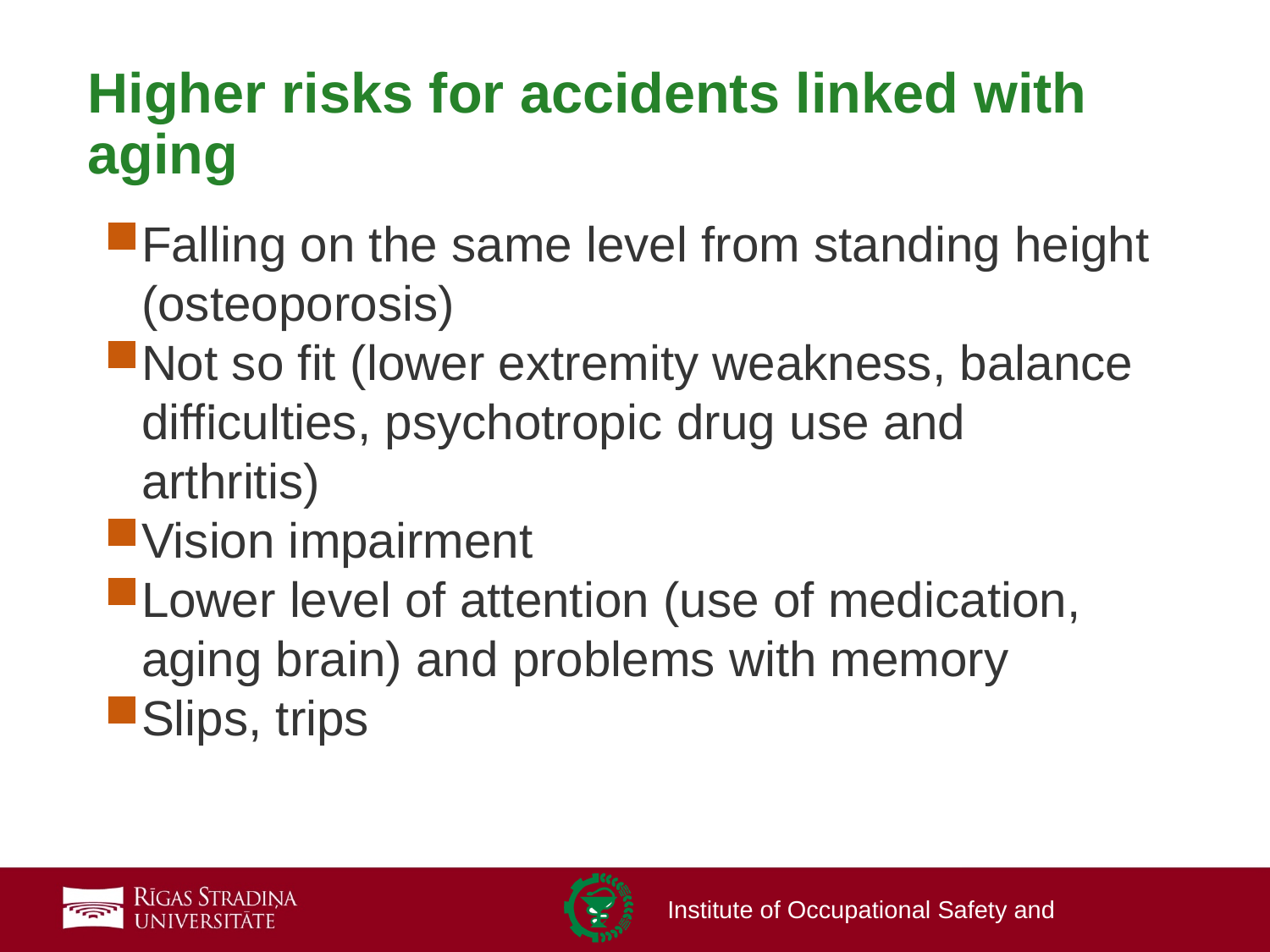

# Higher risks for accidents linked with aging
Falling on the same level from standing height (osteoporosis)
Not so fit (lower extremity weakness, balance diﬃculties, psychotropic drug use and arthritis)
Vision impairment
Lower level of attention (use of medication, aging brain) and problems with memory
Slips, trips